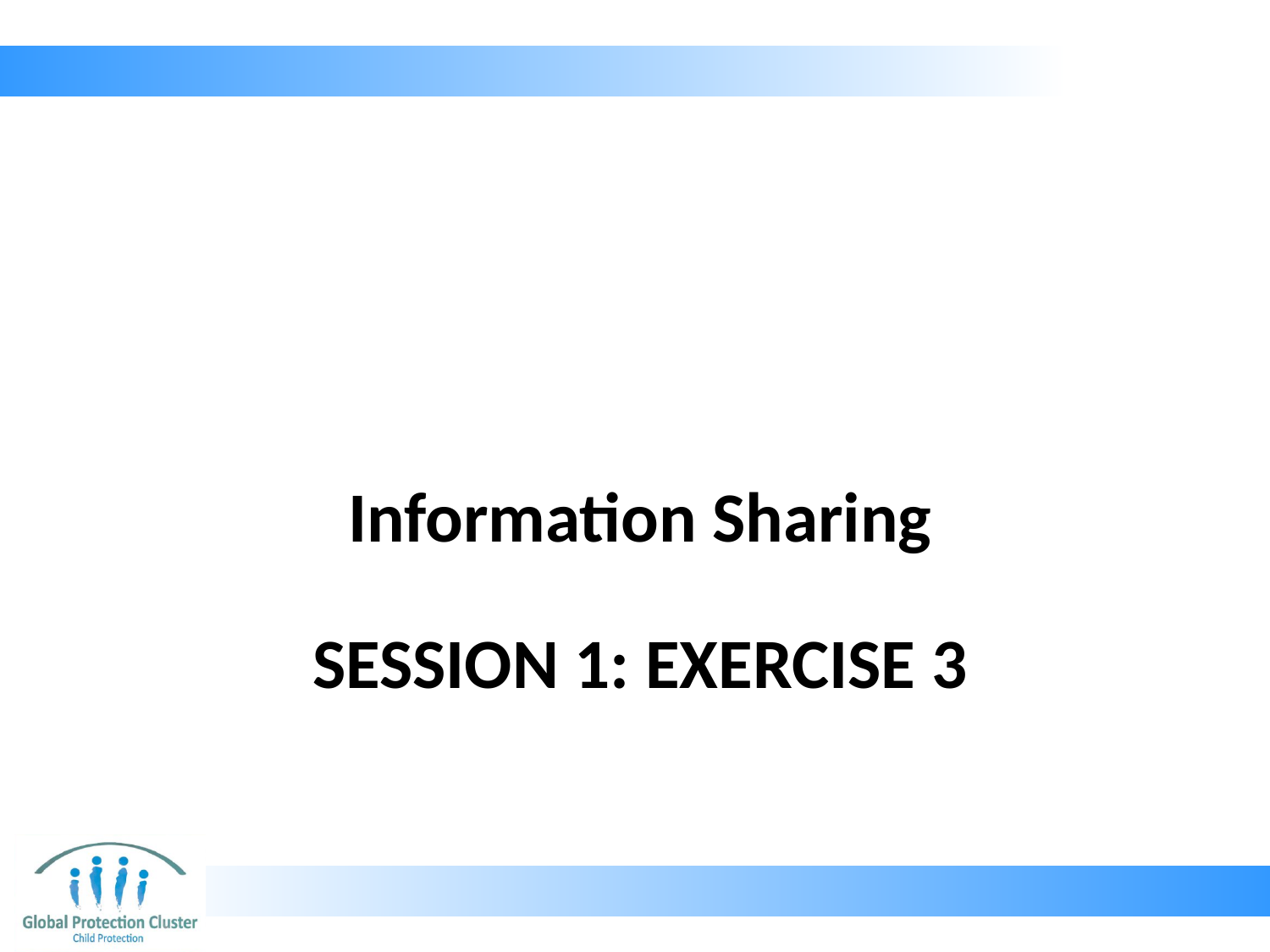

Information Sharing

# Session 1: Exercise 3